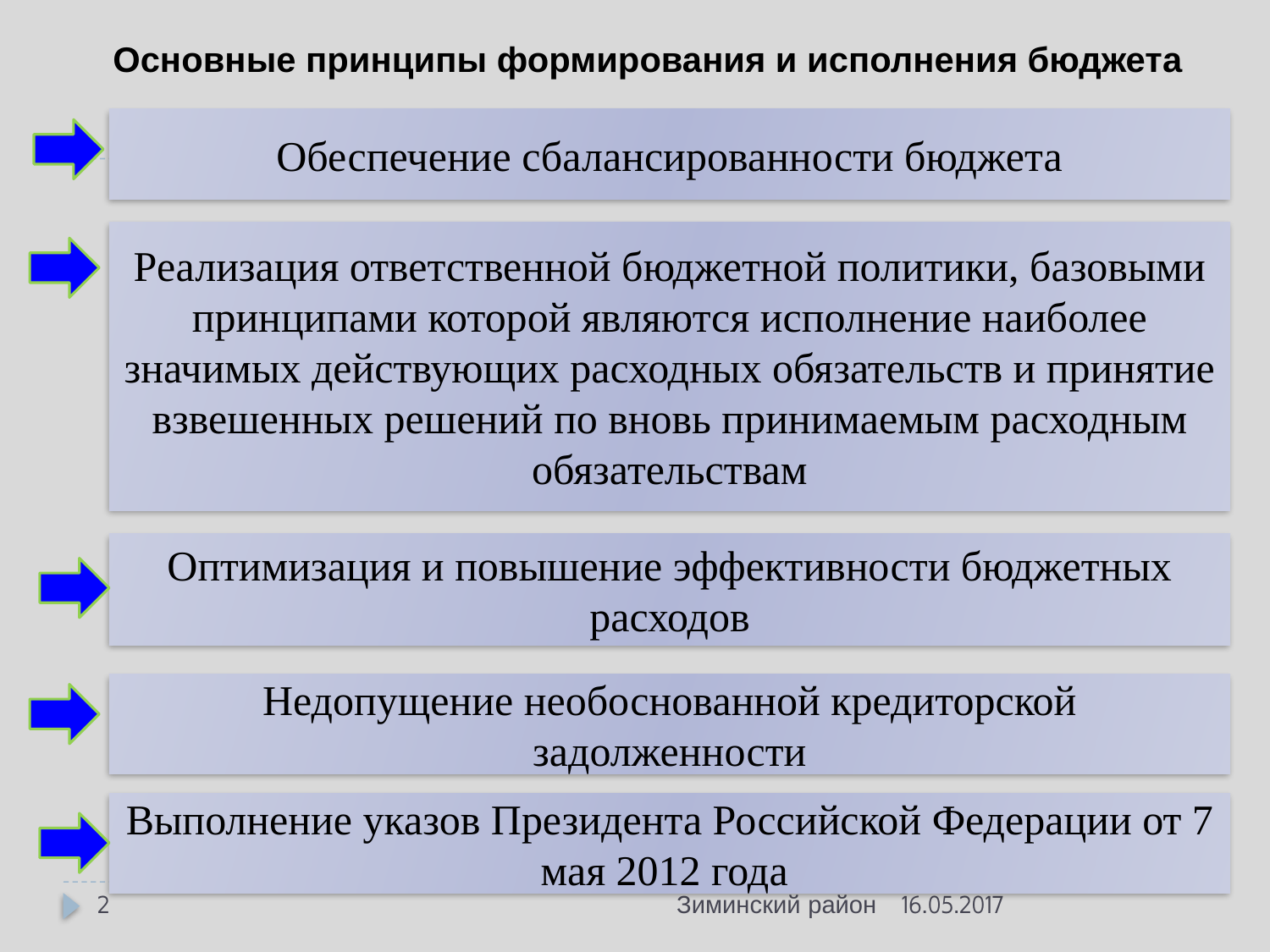

# Основные принципы формирования и исполнения бюджета
Обеспечение сбалансированности бюджета

Реализация ответственной бюджетной политики, базовыми принципами которой являются исполнение наиболее значимых действующих расходных обязательств и принятие взвешенных решений по вновь принимаемым расходным обязательствам

Оптимизация и повышение эффективности бюджетных расходов

Недопущение необоснованной кредиторской задолженности

Выполнение указов Президента Российской Федерации от 7 мая 2012 года

2
Зиминский район
16.05.2017